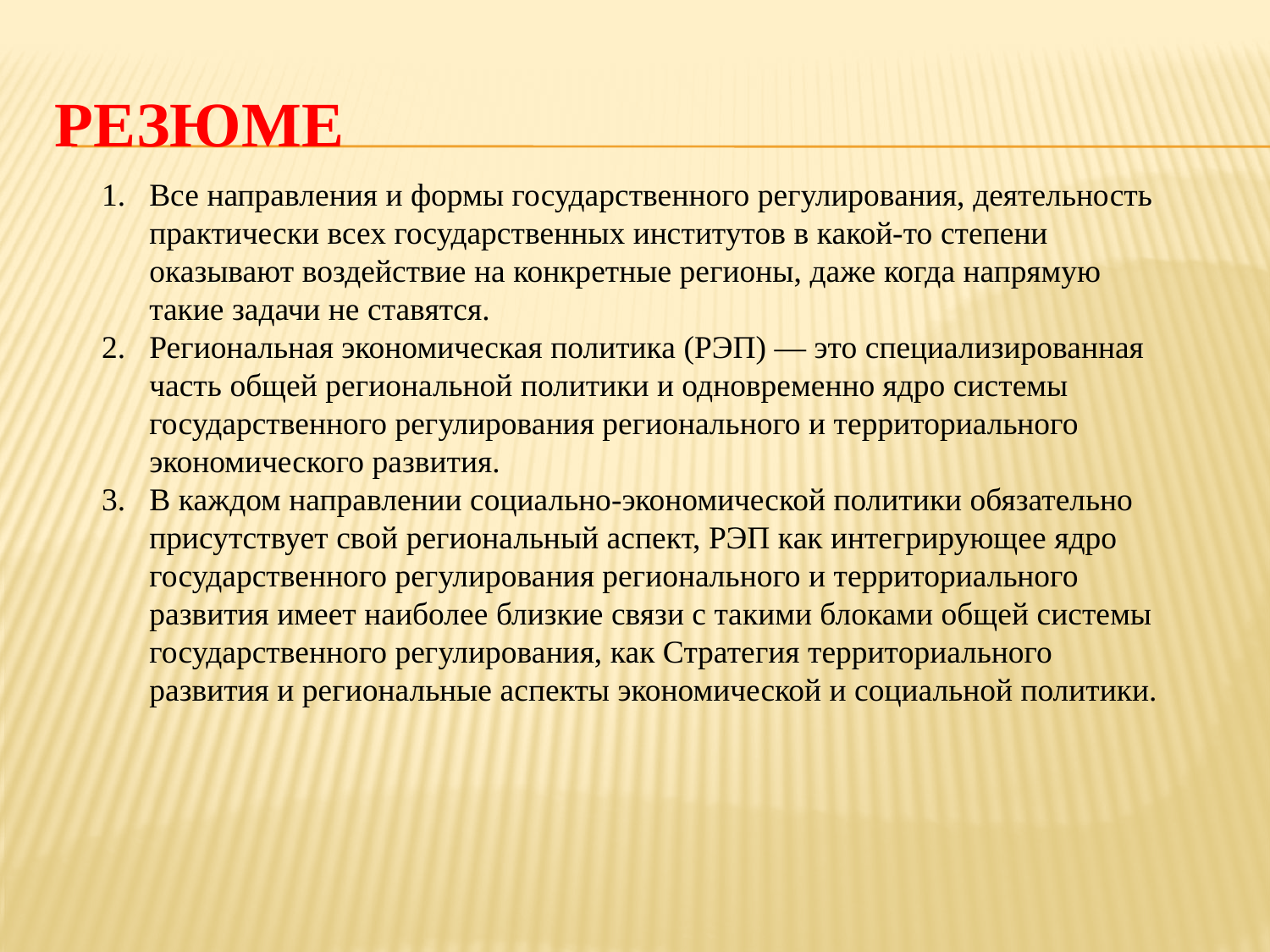

# резюме
Все направления и формы государственного регулирования, деятельность практически всех государственных институтов в какой-то степени оказывают воздействие на конкретные регионы, даже когда напрямую такие задачи не ставятся.
Региональная экономическая политика (РЭП) — это специализированная часть общей региональной политики и одновременно ядро системы государственного регулирования регионального и территориального экономического развития.
В каждом направлении социально-экономической политики обязательно присутствует свой региональный аспект, РЭП как интегрирующее ядро государственного регулирования регионального и территориального развития имеет наиболее близкие связи с такими блоками общей системы государственного регулирования, как Стратегия территориального развития и региональные аспекты экономической и социальной политики.